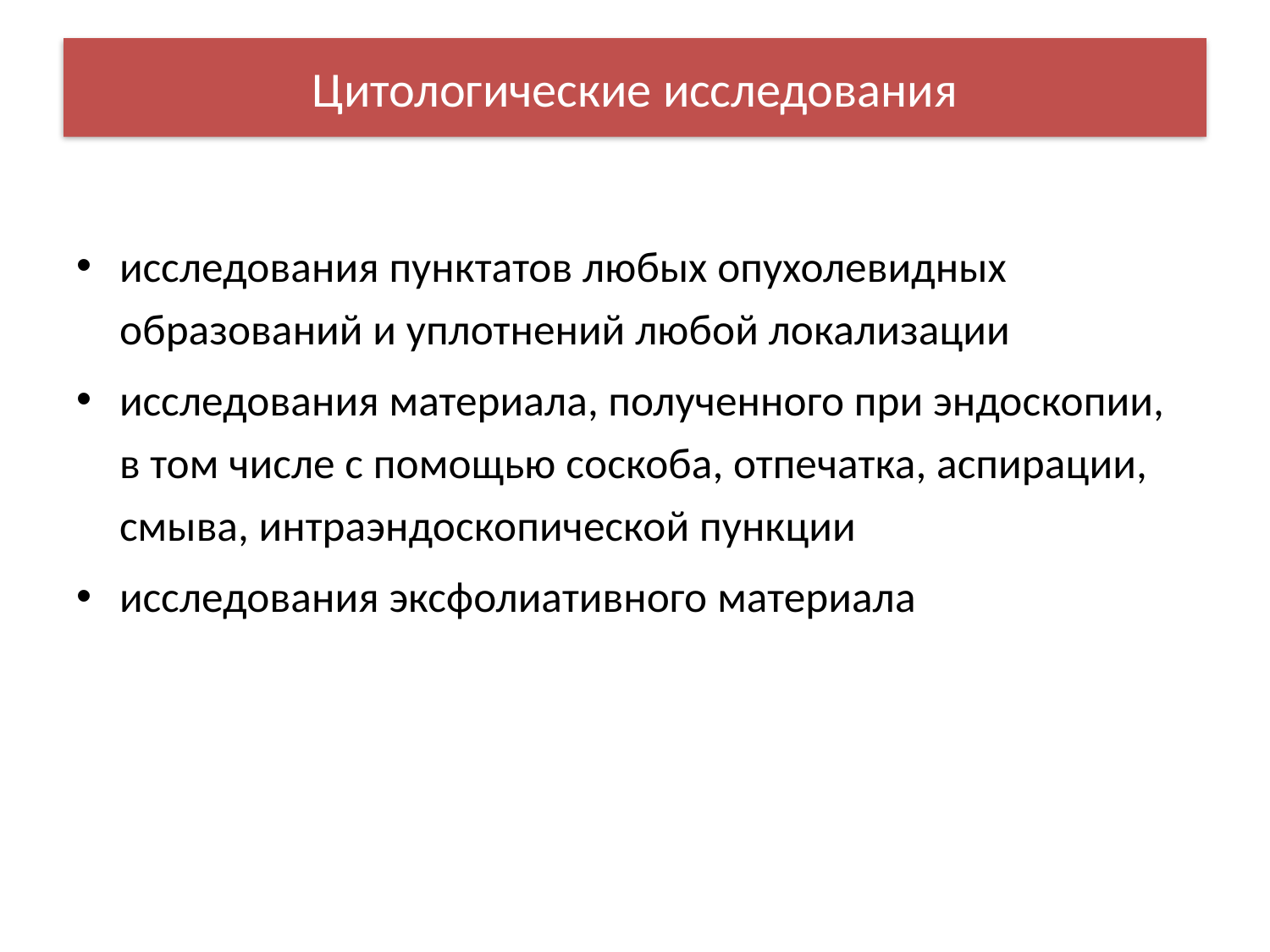

# Цитологические исследования
исследования пунктатов любых опухолевидных образований и уплотнений любой локализации
исследования материала, полученного при эндоскопии, в том числе с помощью соскоба, отпечатка, аспирации, смыва, интраэндоскопической пункции
исследования эксфолиативного материала